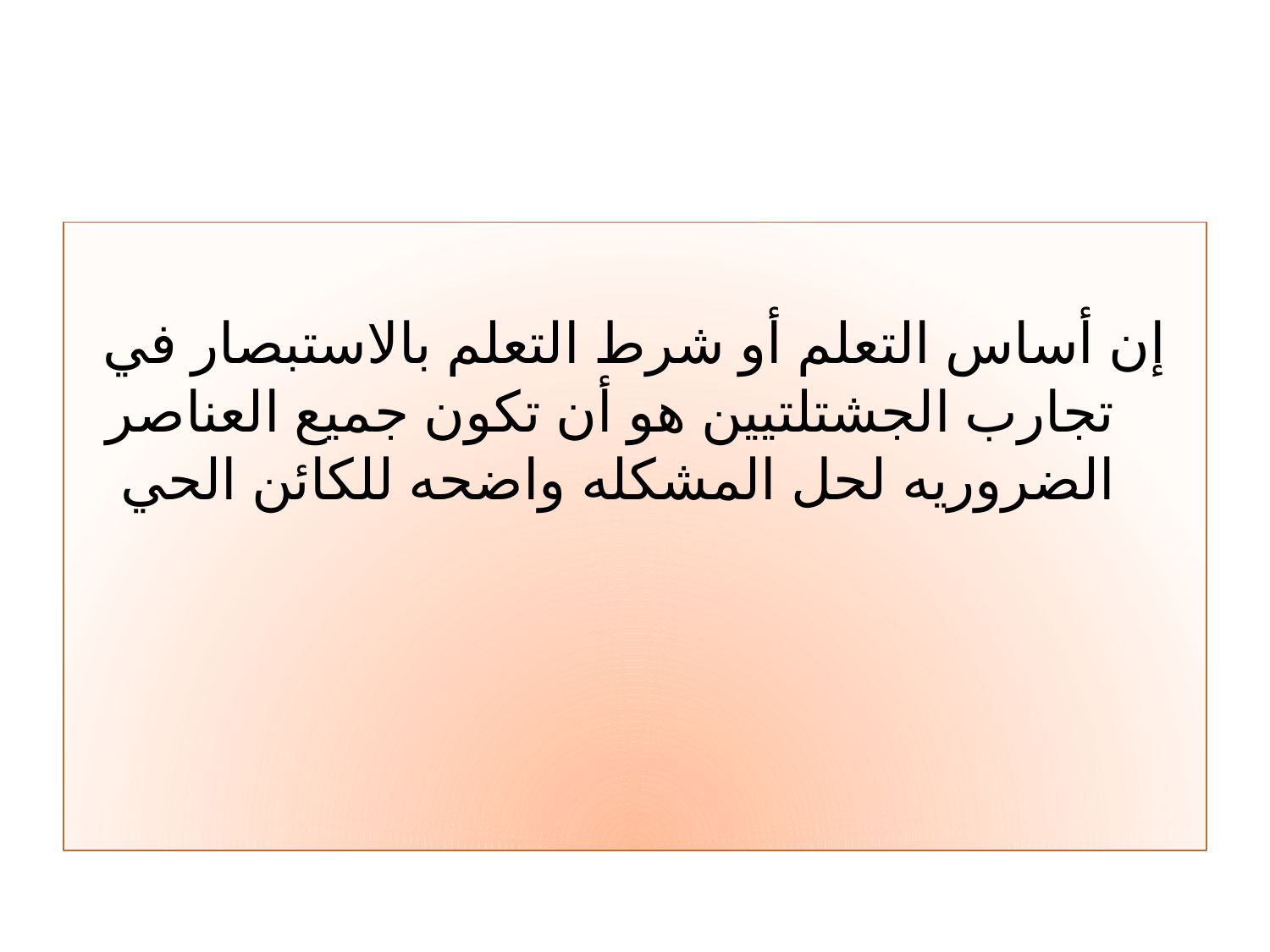

إن أساس التعلم أو شرط التعلم بالاستبصار في تجارب الجشتلتيين هو أن تكون جميع العناصر الضروريه لحل المشكله واضحه للكائن الحي